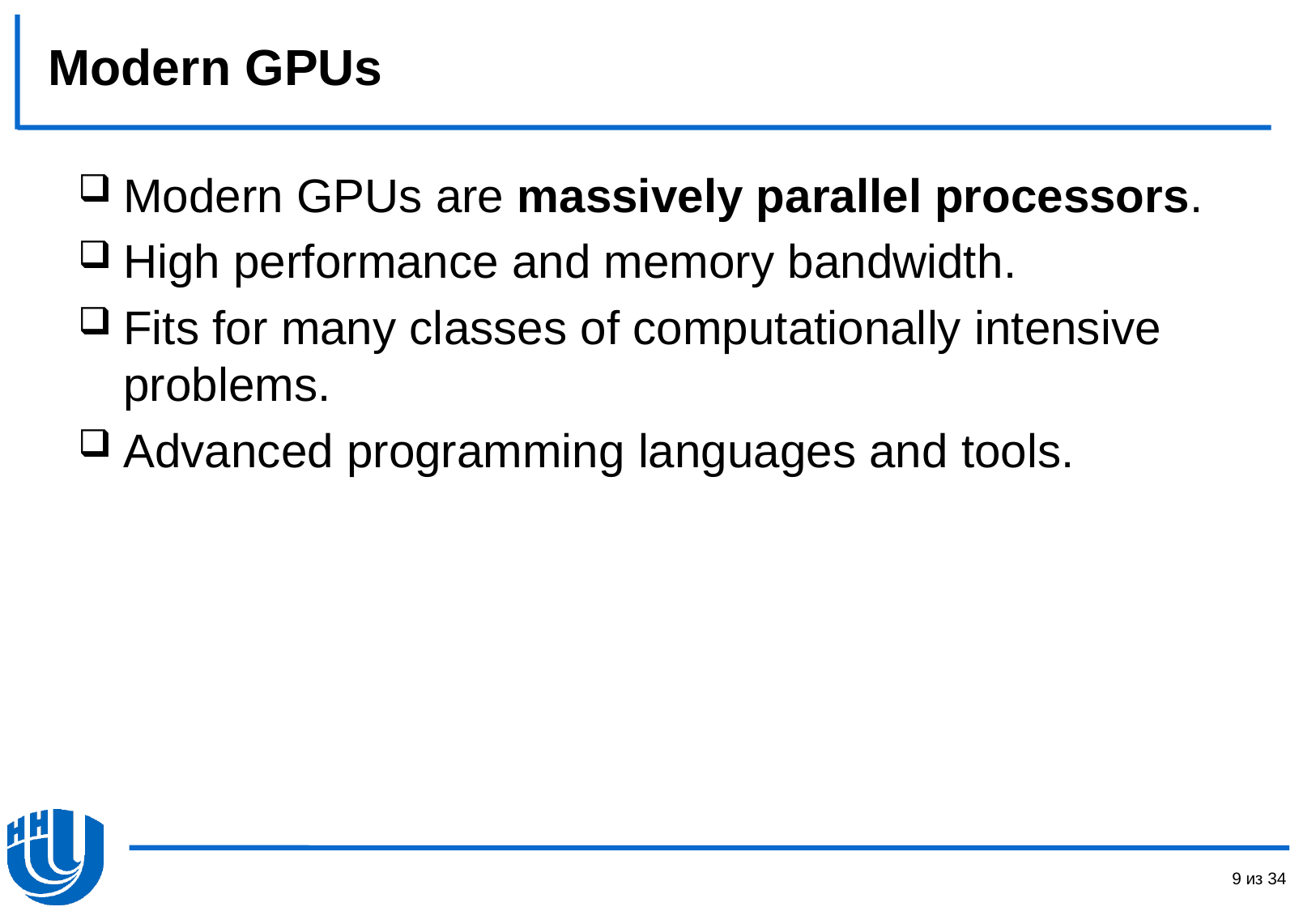

# Modern GPUs
Modern GPUs are massively parallel processors.
High performance and memory bandwidth.
Fits for many classes of computationally intensive problems.
Advanced programming languages and tools.
9